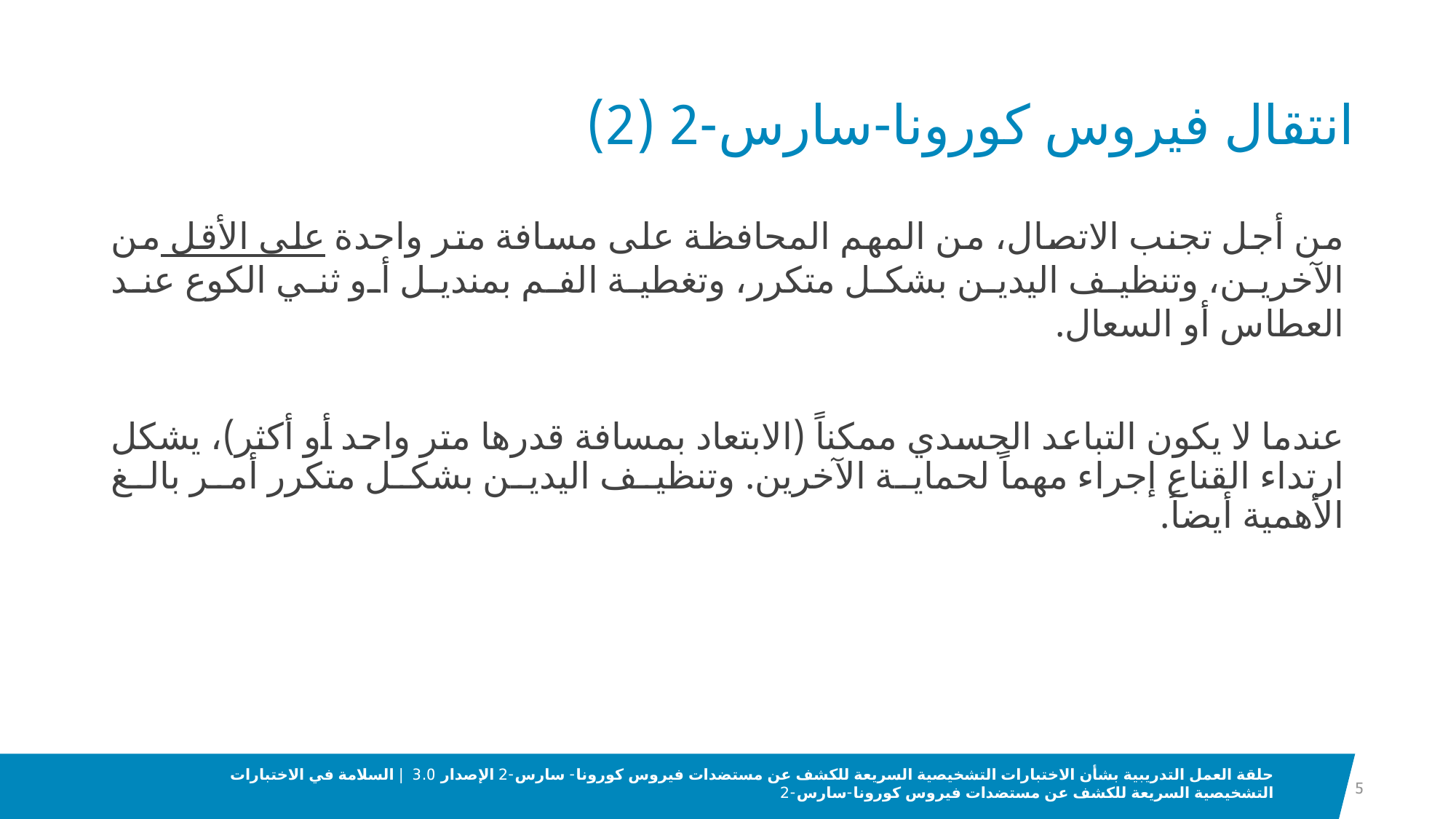

# انتقال فيروس كورونا-سارس-2 (2)
من أجل تجنب الاتصال، من المهم المحافظة على مسافة متر واحدة على الأقل من الآخرين، وتنظيف اليدين بشكل متكرر، وتغطية الفم بمنديل أو ثني الكوع عند العطاس أو السعال.

عندما لا يكون التباعد الجسدي ممكناً (الابتعاد بمسافة قدرها متر واحد أو أكثر)، يشكل ارتداء القناع إجراء مهماً لحماية الآخرين. وتنظيف اليدين بشكل متكرر أمر بالغ الأهمية أيضاً.

5
حلقة العمل التدريبية بشأن الاختبارات التشخيصية السريعة للكشف عن مستضدات فيروس كورونا- سارس-2 الإصدار 3.0 | السلامة في الاختبارات التشخيصية السريعة للكشف عن مستضدات فيروس كورونا-سارس-2